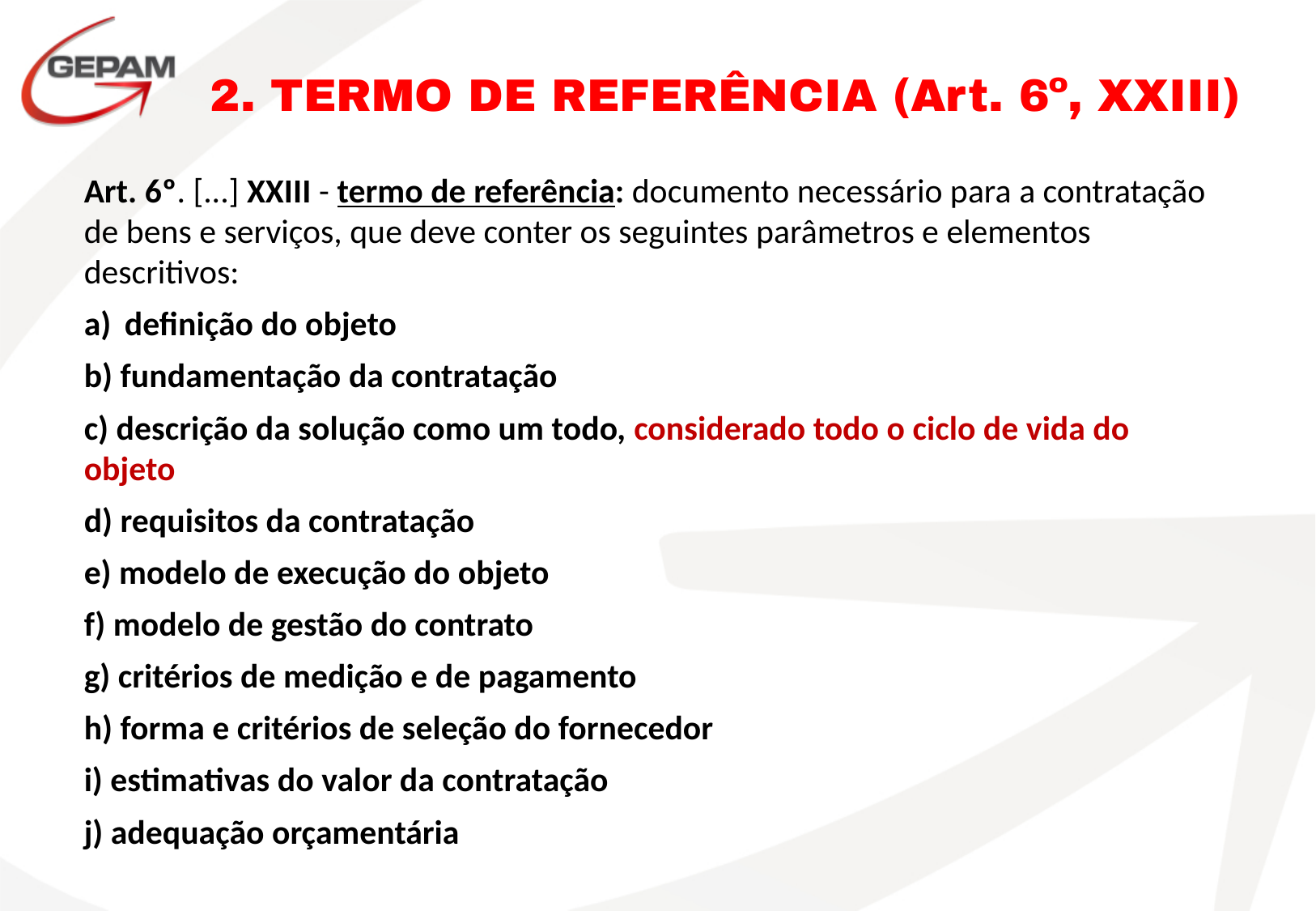

2. TERMO DE REFERÊNCIA (Art. 6º, XXIII)
Art. 6º. [...] XXIII - termo de referência: documento necessário para a contratação de bens e serviços, que deve conter os seguintes parâmetros e elementos descritivos:
definição do objeto
b) fundamentação da contratação
c) descrição da solução como um todo, considerado todo o ciclo de vida do objeto
d) requisitos da contratação
e) modelo de execução do objeto
f) modelo de gestão do contrato
g) critérios de medição e de pagamento
h) forma e critérios de seleção do fornecedor
i) estimativas do valor da contratação
j) adequação orçamentária